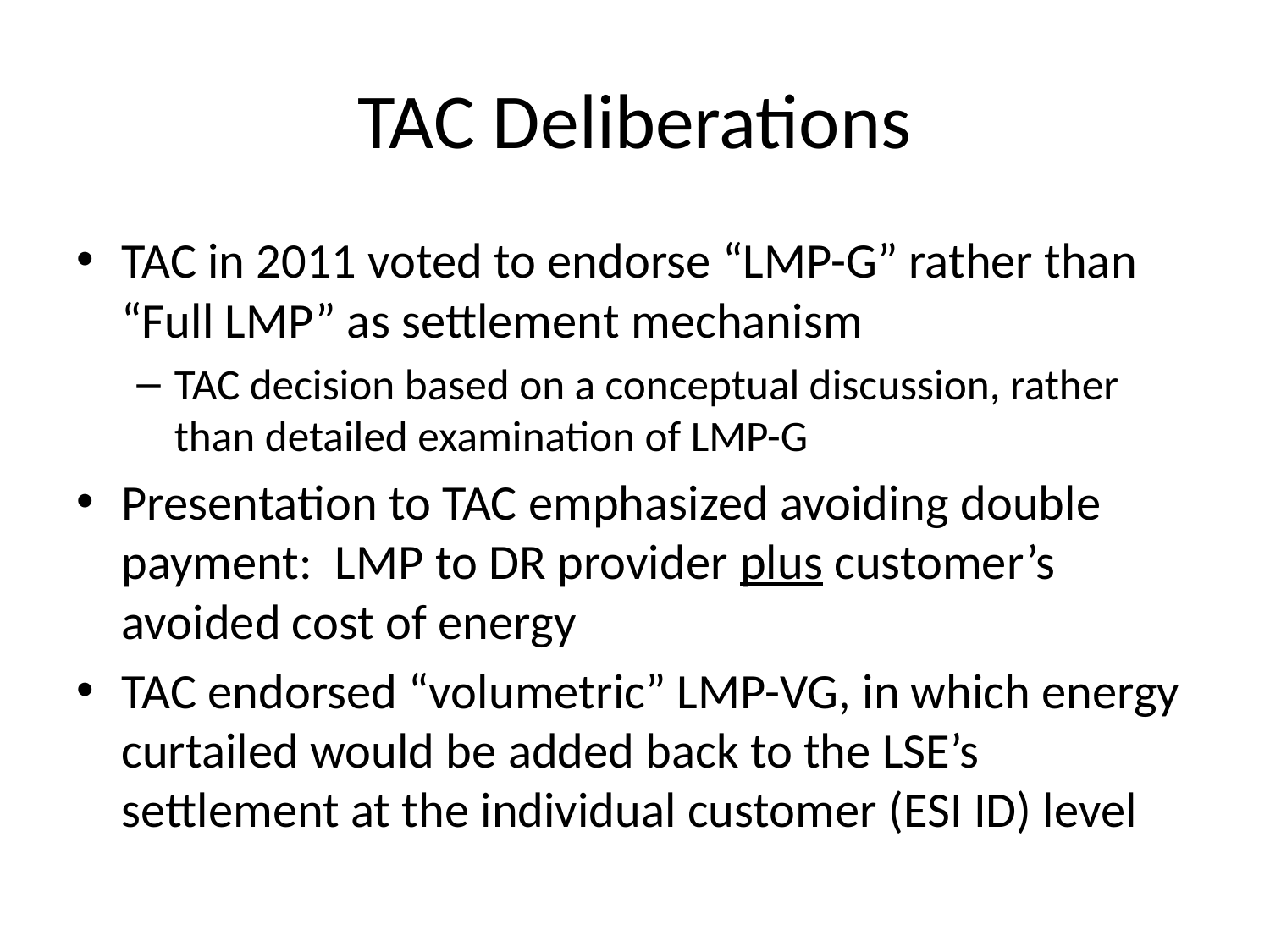

# TAC Deliberations
TAC in 2011 voted to endorse “LMP-G” rather than “Full LMP” as settlement mechanism
TAC decision based on a conceptual discussion, rather than detailed examination of LMP-G
Presentation to TAC emphasized avoiding double payment:  LMP to DR provider plus customer’s avoided cost of energy
TAC endorsed “volumetric” LMP-VG, in which energy curtailed would be added back to the LSE’s settlement at the individual customer (ESI ID) level